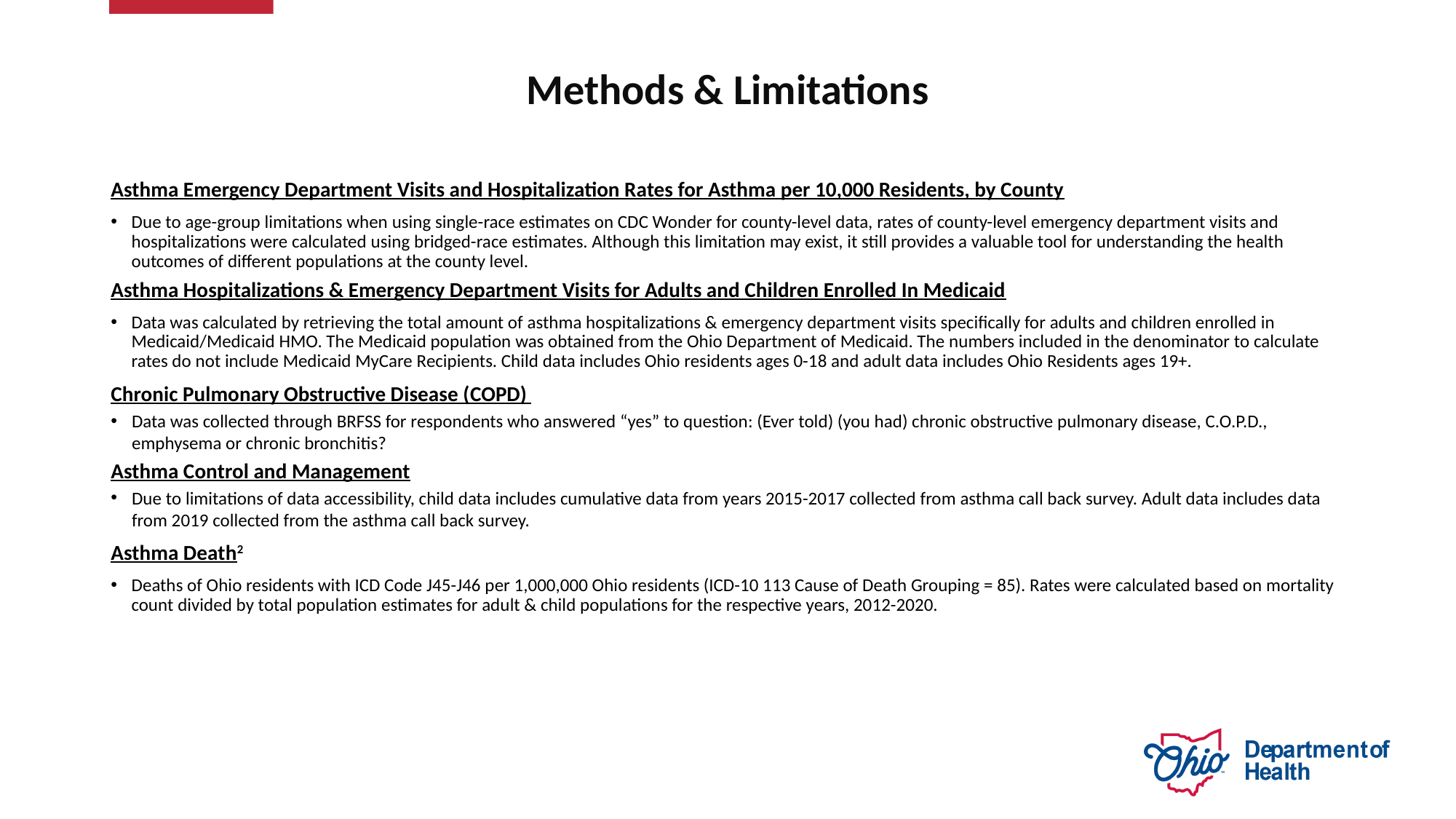

# Methods & Limitations
Asthma Emergency Department Visits and Hospitalization Rates for Asthma per 10,000 Residents, by County
Due to age-group limitations when using single-race estimates on CDC Wonder for county-level data, rates of county-level emergency department visits and hospitalizations were calculated using bridged-race estimates. Although this limitation may exist, it still provides a valuable tool for understanding the health outcomes of different populations at the county level.
Asthma Hospitalizations & Emergency Department Visits for Adults and Children Enrolled In Medicaid
Data was calculated by retrieving the total amount of asthma hospitalizations & emergency department visits specifically for adults and children enrolled in Medicaid/Medicaid HMO. The Medicaid population was obtained from the Ohio Department of Medicaid. The numbers included in the denominator to calculate rates do not include Medicaid MyCare Recipients. Child data includes Ohio residents ages 0-18 and adult data includes Ohio Residents ages 19+.
Chronic Pulmonary Obstructive Disease (COPD)
Data was collected through BRFSS for respondents who answered “yes” to question: (Ever told) (you had) chronic obstructive pulmonary disease, C.O.P.D., emphysema or chronic bronchitis?
Asthma Control and Management
Due to limitations of data accessibility, child data includes cumulative data from years 2015-2017 collected from asthma call back survey. Adult data includes data from 2019 collected from the asthma call back survey.
Asthma Death2
Deaths of Ohio residents with ICD Code J45-J46 per 1,000,000 Ohio residents (ICD-10 113 Cause of Death Grouping = 85). Rates were calculated based on mortality count divided by total population estimates for adult & child populations for the respective years, 2012-2020.